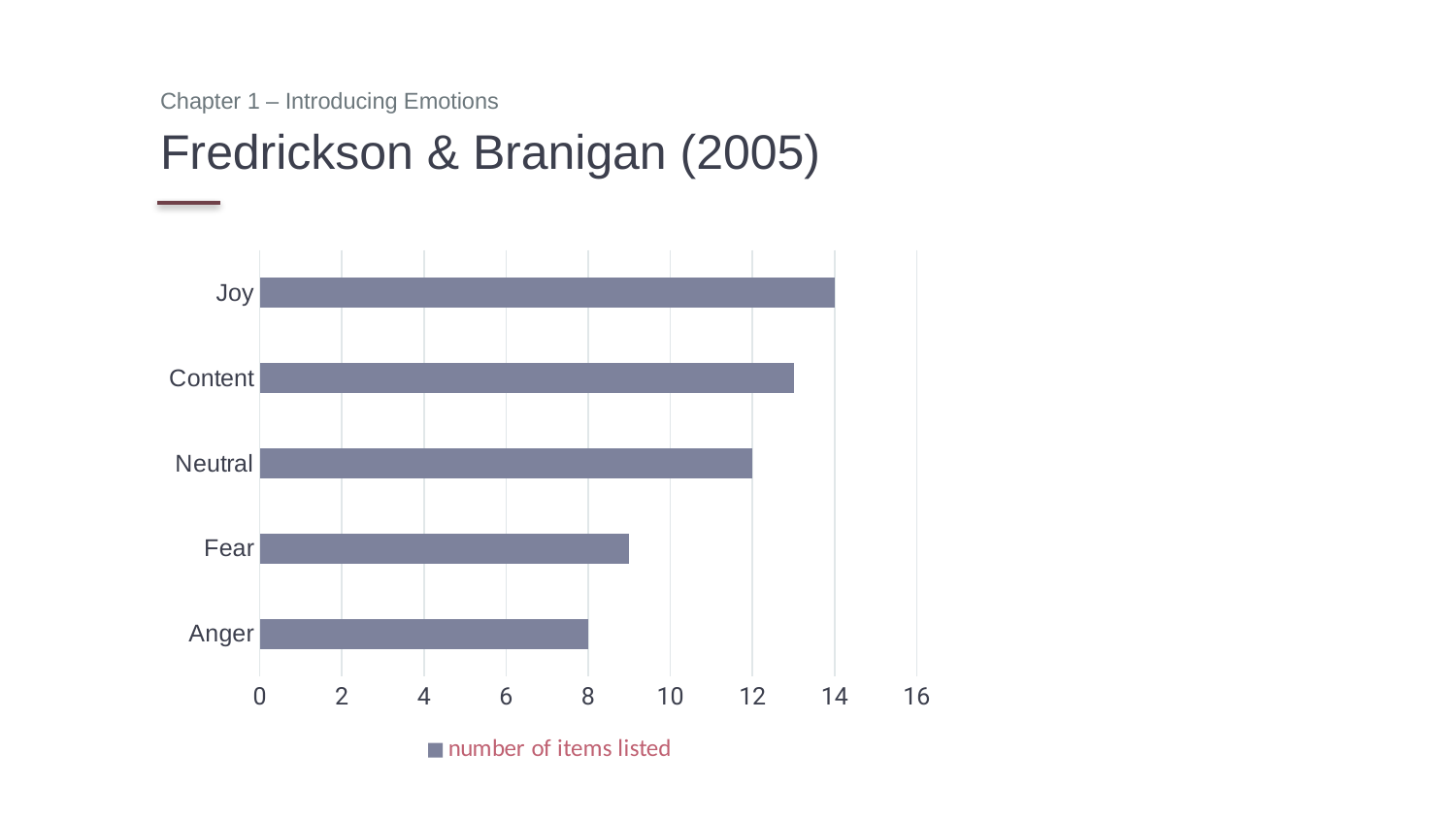

Chapter 1 – Introducing Emotions
# Fredrickson & Branigan (2005)

### Chart

| Category | number of items listed |
|---|---|
| Anger | 8.0 |
| Fear | 9.0 |
| Neutral | 12.0 |
| Content | 13.0 |
| Joy | 14.0 |